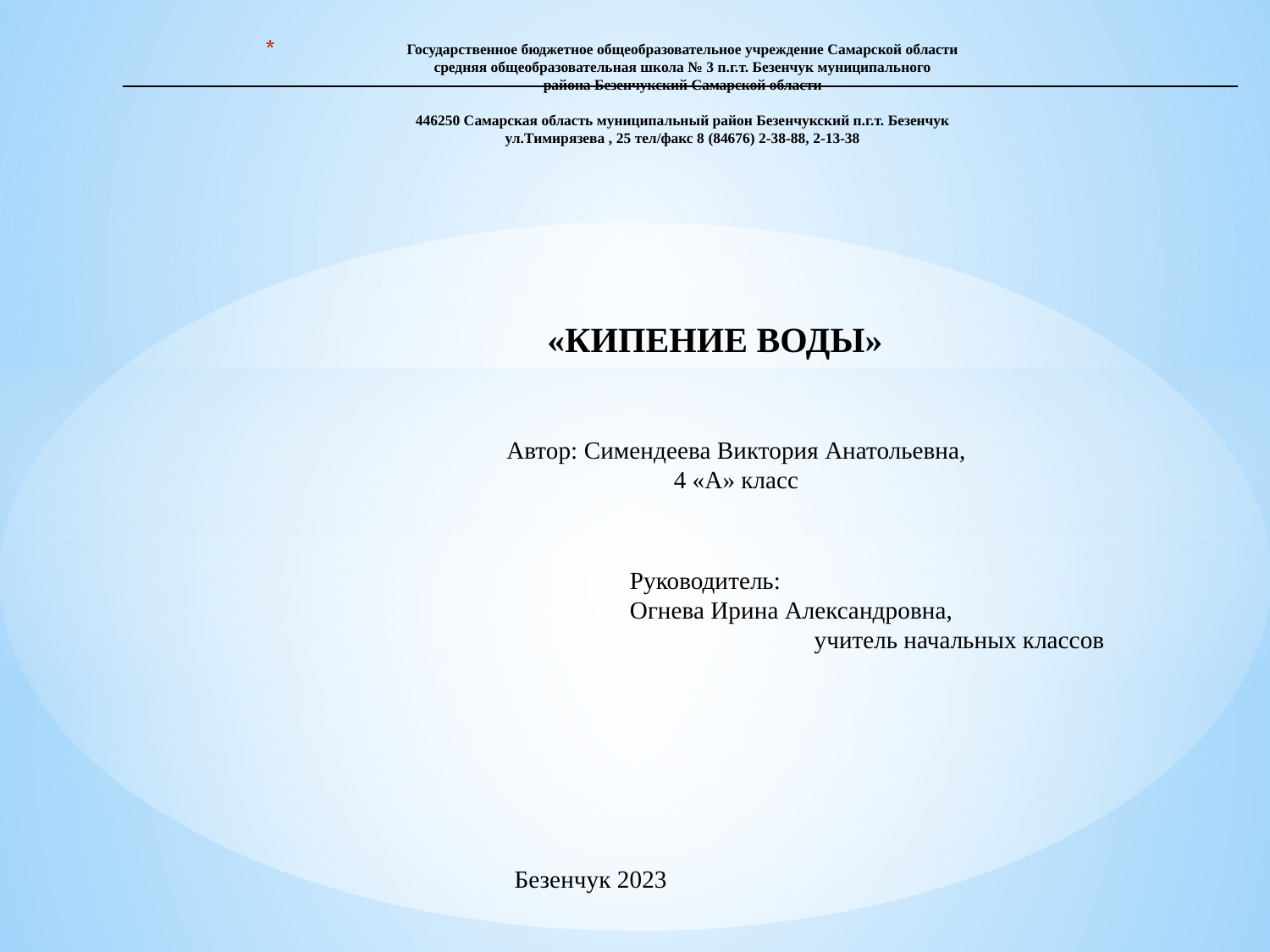

# Государственное бюджетное общеобразовательное учреждение Самарской области средняя общеобразовательная школа № 3 п.г.т. Безенчук муниципального района Безенчукский Самарской области 446250 Самарская область муниципальный район Безенчукский п.г.т. Безенчук ул.Тимирязева , 25 тел/факс 8 (84676) 2-38-88, 2-13-38
«КИПЕНИЕ ВОДЫ»
Автор: Симендеева Виктория Анатольевна,
4 «А» класс
Руководитель:                                                                    Огнева Ирина Александровна,                                                                        учитель начальных классов

Безенчук 2023